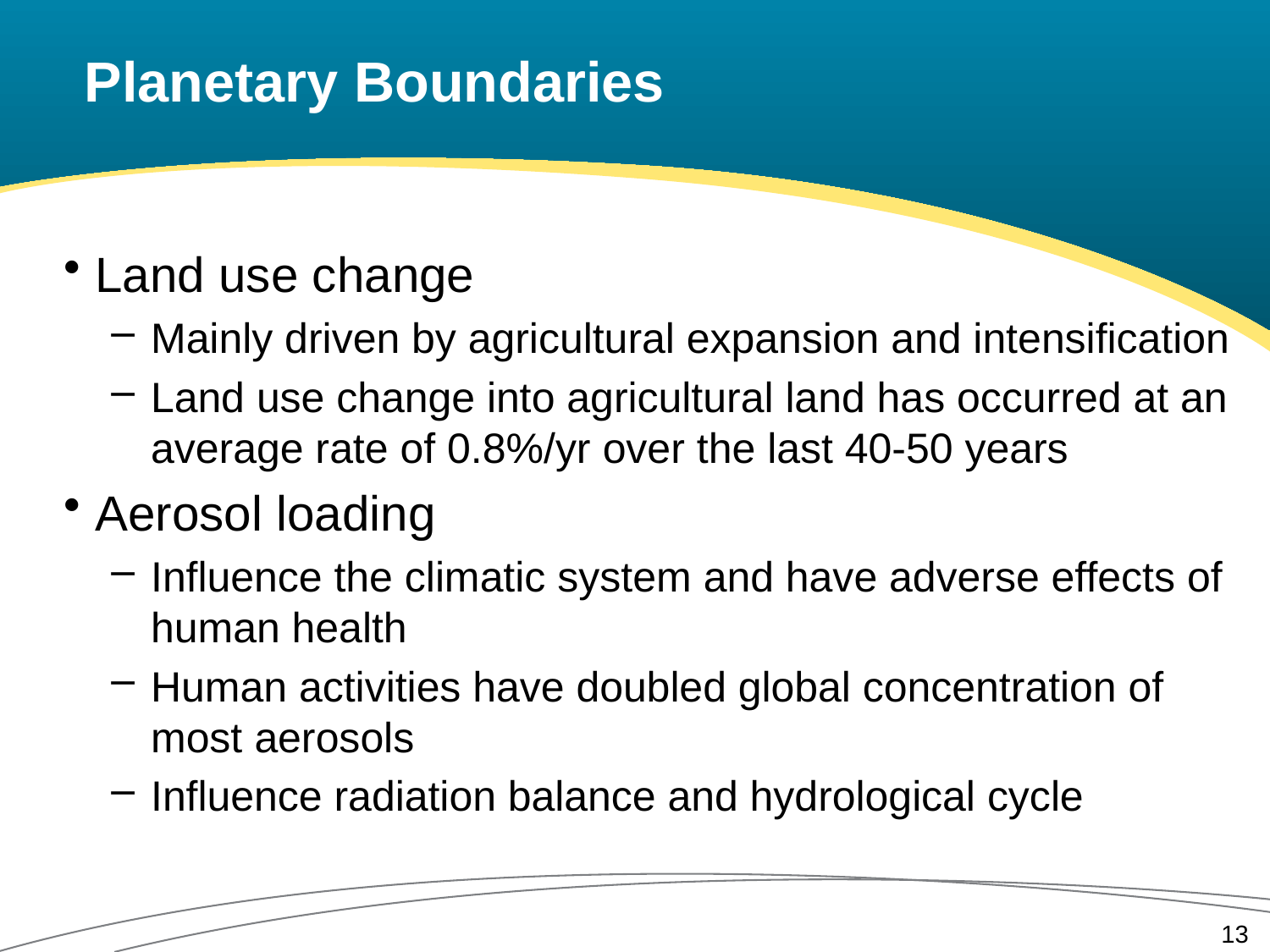

Planetary Boundaries
Land use change
Mainly driven by agricultural expansion and intensification
Land use change into agricultural land has occurred at an average rate of 0.8%/yr over the last 40-50 years
Aerosol loading
Influence the climatic system and have adverse effects of human health
Human activities have doubled global concentration of most aerosols
Influence radiation balance and hydrological cycle

13